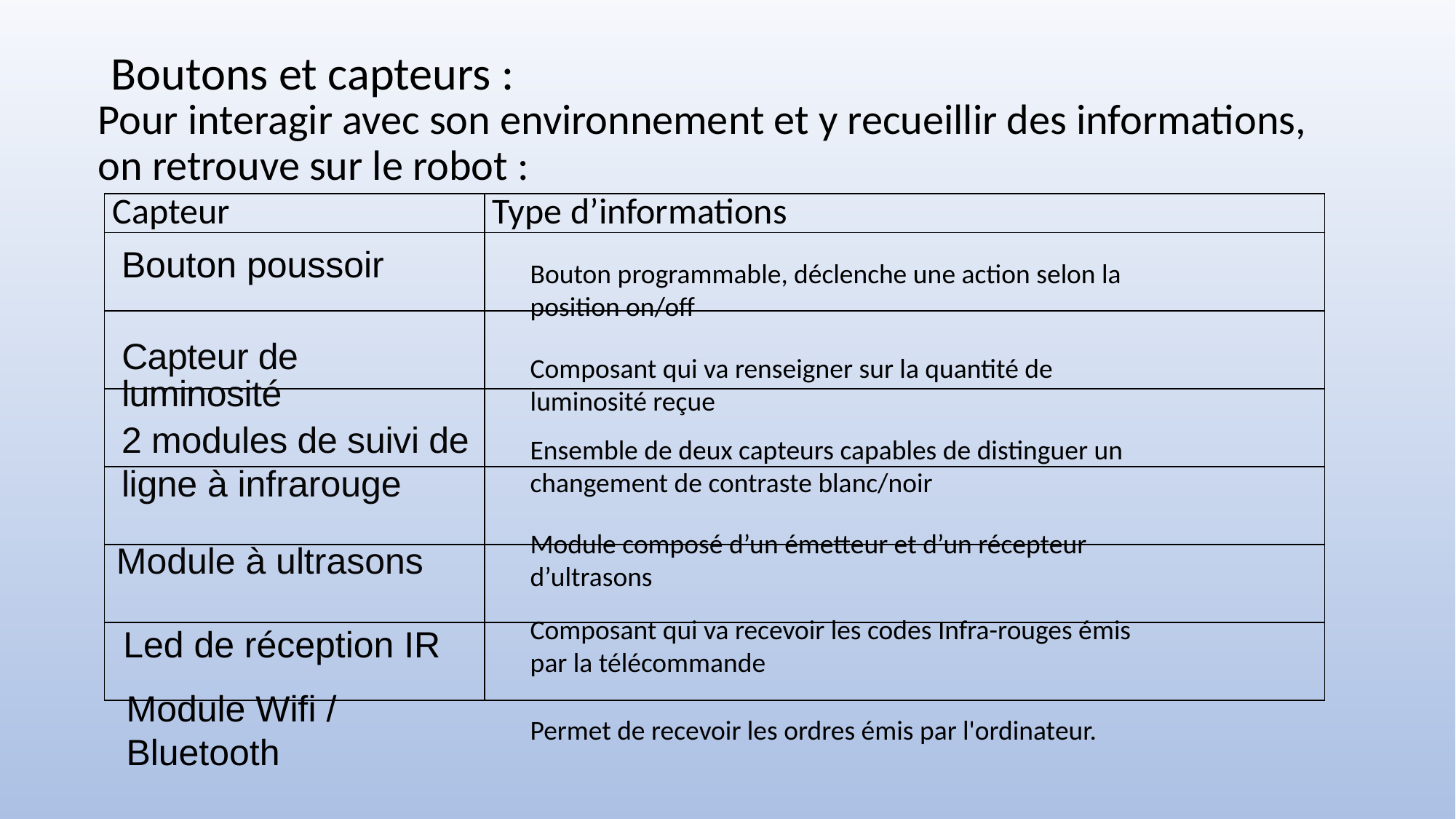

# Boutons et capteurs :
Pour interagir avec son environnement et y recueillir des informations, on retrouve sur le robot :
| Capteur | Type d’informations |
| --- | --- |
|  |  |
|  |  |
|  |  |
|  |  |
|  |  |
|  |  |
Bouton poussoir
Bouton programmable, déclenche une action selon la position on/off
Capteur de luminosité
Composant qui va renseigner sur la quantité de luminosité reçue
2 modules de suivi de ligne à infrarouge
Ensemble de deux capteurs capables de distinguer un changement de contraste blanc/noir
Module composé d’un émetteur et d’un récepteur d’ultrasons
Module à ultrasons
Composant qui va recevoir les codes Infra-rouges émis par la télécommande
Led de réception IR

Module Wifi / Bluetooth

Permet de recevoir les ordres émis par l'ordinateur.